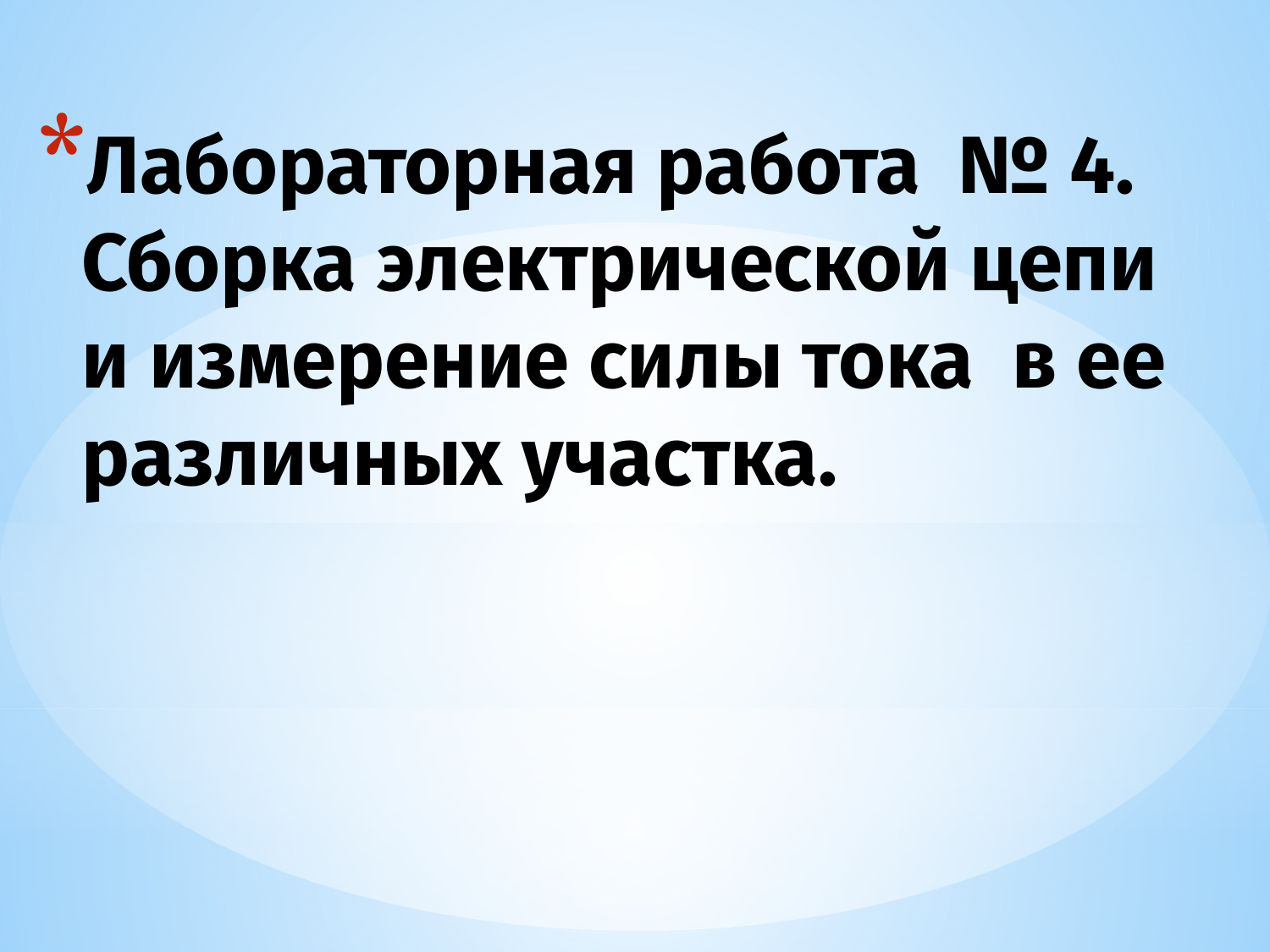

# Лабораторная работа  № 4. Сборка электрической цепи и измерение силы тока  в ее различных участка.